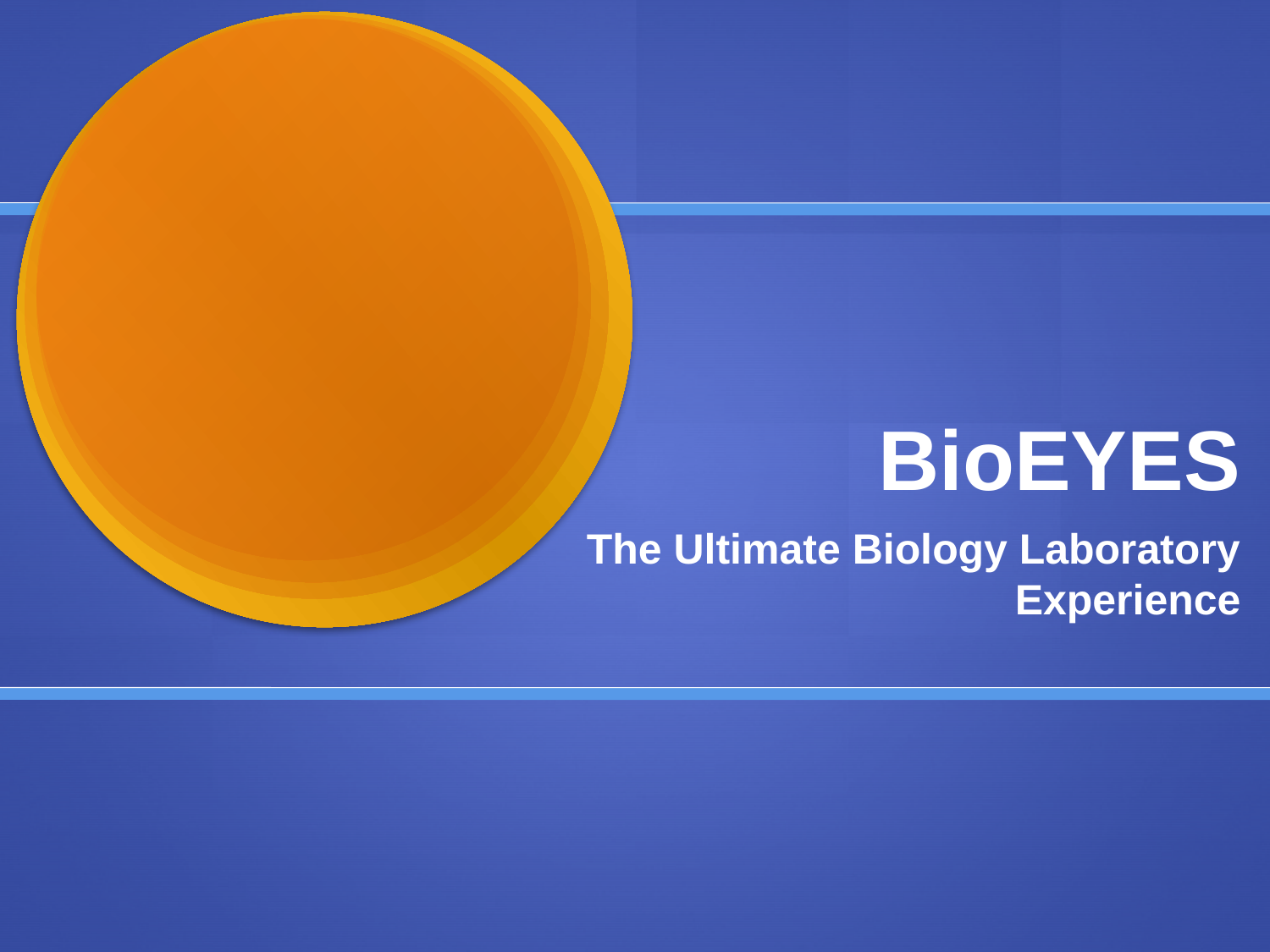

# BioEYES
The Ultimate Biology Laboratory Experience